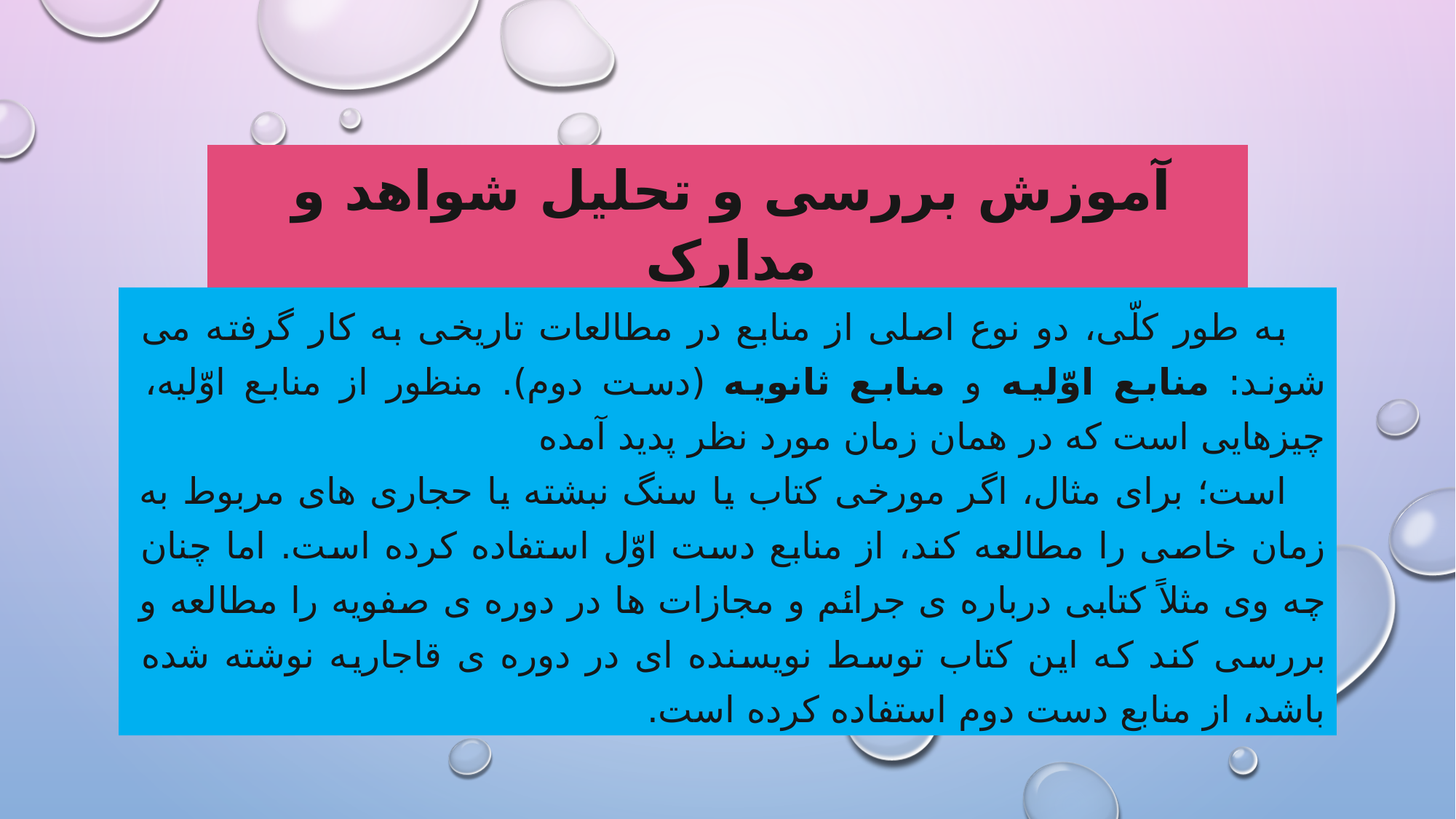

آموزش بررسی و تحليل شواهد و مدارک
به طور کلّی، دو نوع اصلی از منابع در مطالعات تاريخی به کار گرفته می شوند: منابع اوّليه و منابع ثانويه (دست دوم). منظور از منابع اوّليه، چيزهايی است که در همان زمان مورد نظر پديد آمده
است؛ برای مثال، اگر مورخی کتاب يا سنگ نبشته يا حجاری های مربوط به زمان خاصی را مطالعه کند، از منابع دست اوّل استفاده کرده است. اما چنان چه وی مثلاً کتابی درباره ی جرائم و مجازات ها در دوره ی صفويه را مطالعه و بررسی کند که اين کتاب توسط نويسنده ای در دوره ی قاجاريه نوشته شده باشد، از منابع دست دوم استفاده کرده است.